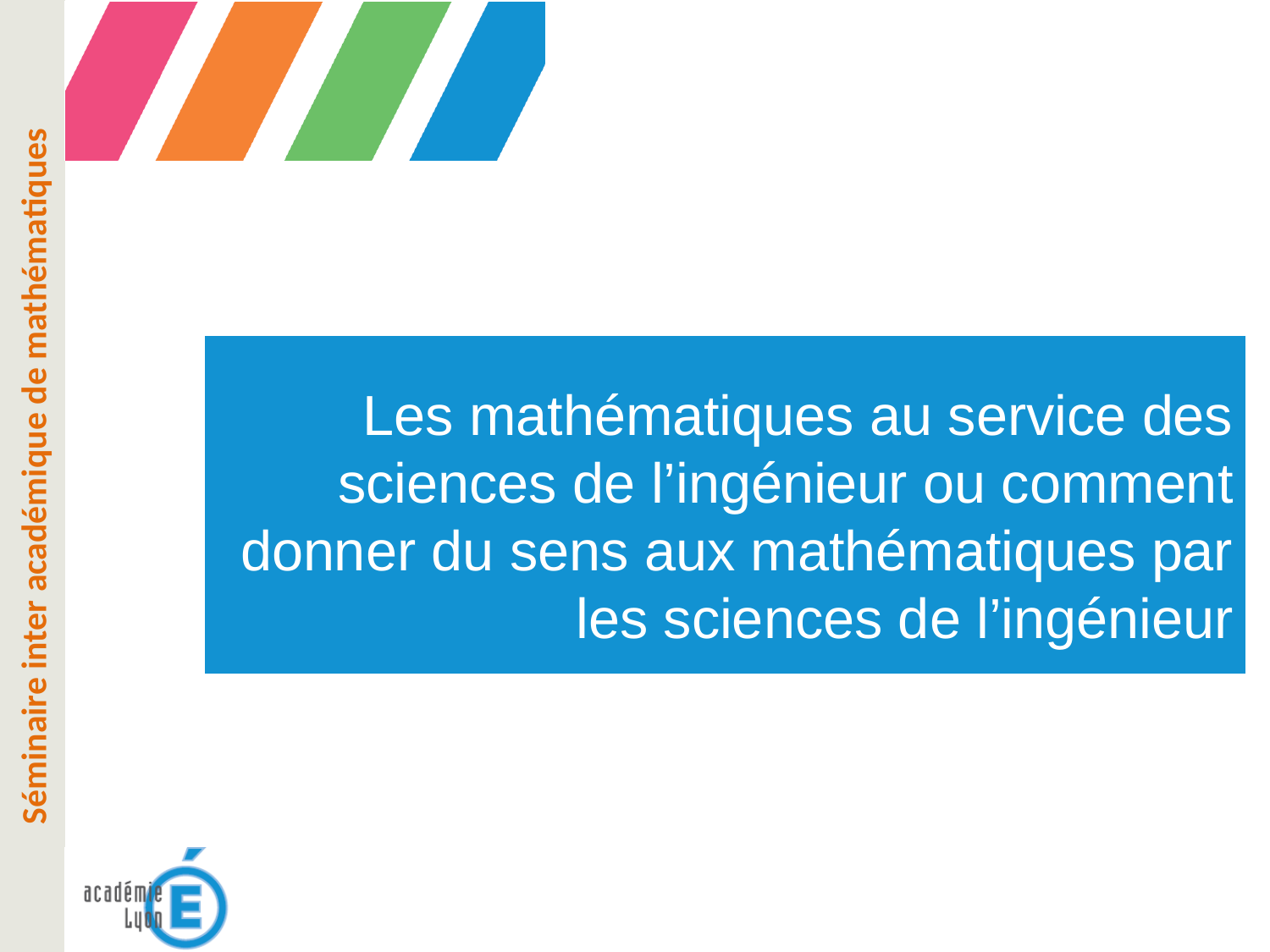

Les mathématiques au service des sciences de l’ingénieur ou comment donner du sens aux mathématiques par les sciences de l’ingénieur